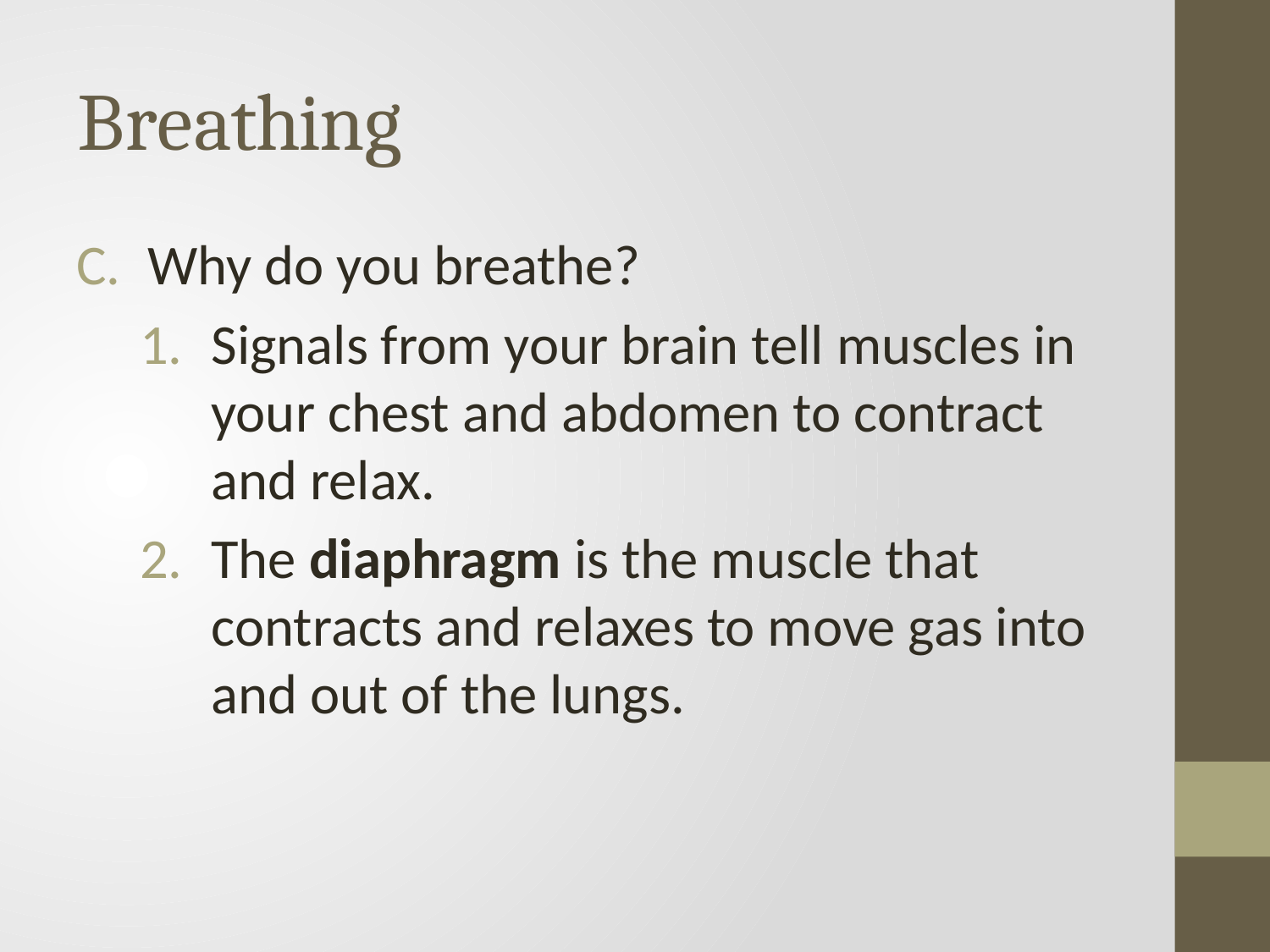

# Breathing
Why do you breathe?
Signals from your brain tell muscles in your chest and abdomen to contract and relax.
The diaphragm is the muscle that contracts and relaxes to move gas into and out of the lungs.